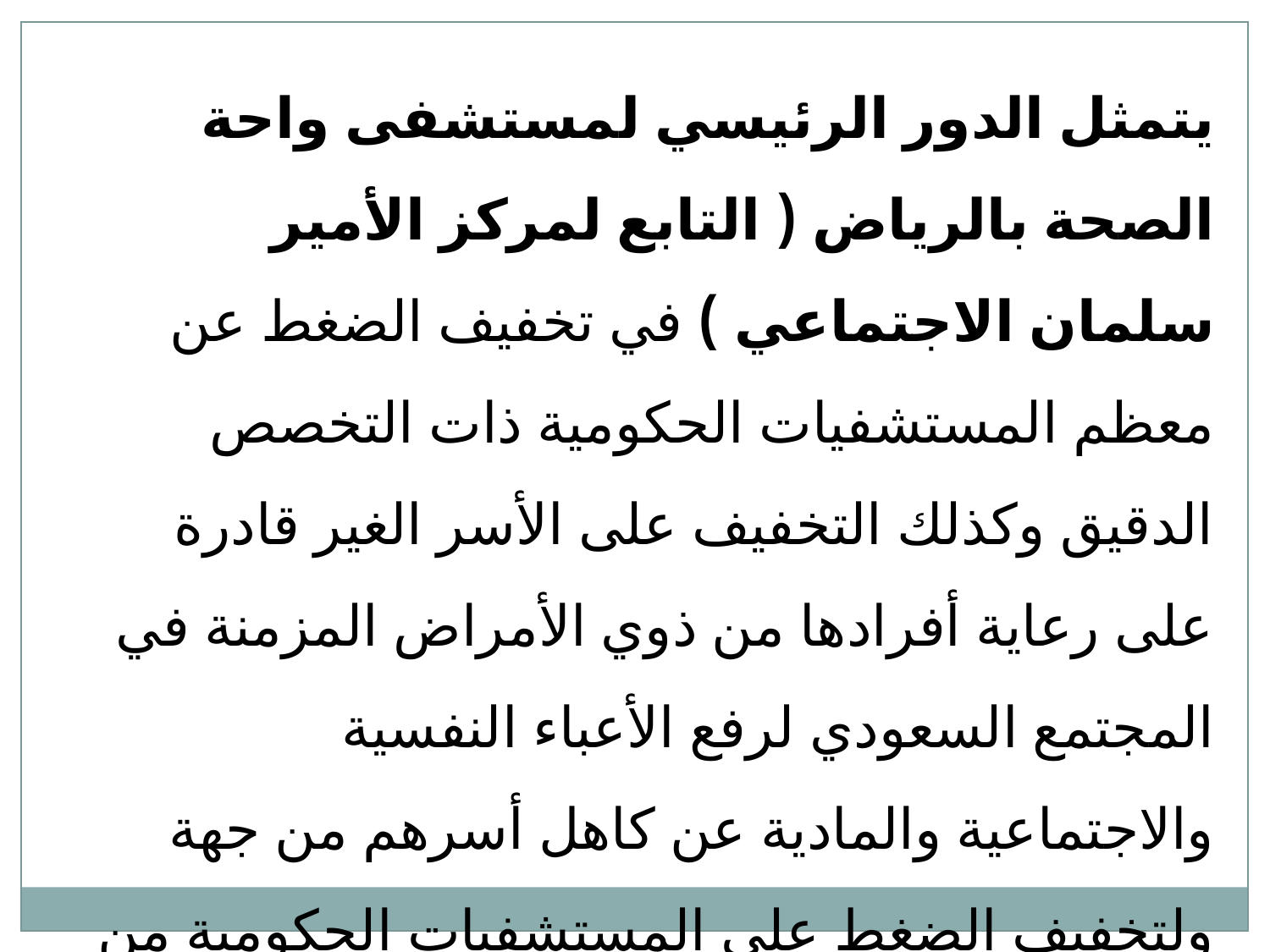

يتمثل الدور الرئيسي لمستشفى واحة الصحة بالرياض ( التابع لمركز الأمير سلمان الاجتماعي ) في تخفيف الضغط عن معظم المستشفيات الحكومية ذات التخصص الدقيق وكذلك التخفيف على الأسر الغير قادرة على رعاية أفرادها من ذوي الأمراض المزمنة في المجتمع السعودي لرفع الأعباء النفسية والاجتماعية والمادية عن كاهل أسرهم من جهة ولتخفيف الضغط على المستشفيات الحكومية من جهة أخرى وهذا احد اهم أهدافها الاستراتيجية.